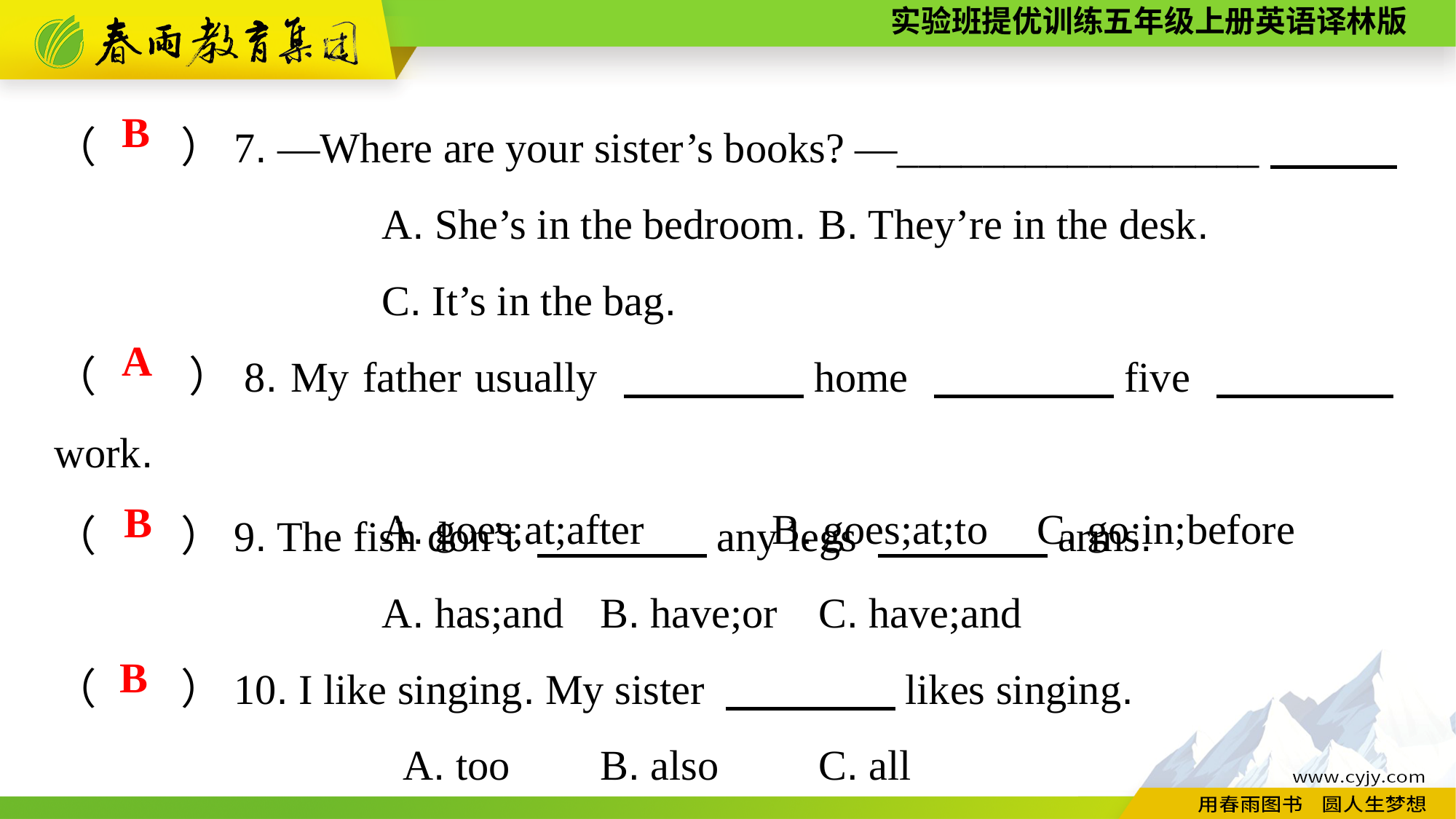

（　　）7. —Where are your sister’s books? —_________________
			A. She’s in the bedroom.	B. They’re in the desk.
			C. It’s in the bag.
（　　）8. My father usually 　　　　home 　　　　five 　　　　work.
			A. goes;at;after	      B. goes;at;to	C. go;in;before
B
A
（　　）9. The fish don’t 　　　　any legs 　　　　arms.
			A. has;and	B. have;or	C. have;and
（　　）10. I like singing. My sister 　　　　likes singing.
			  A. too	B. also	C. all
B
B